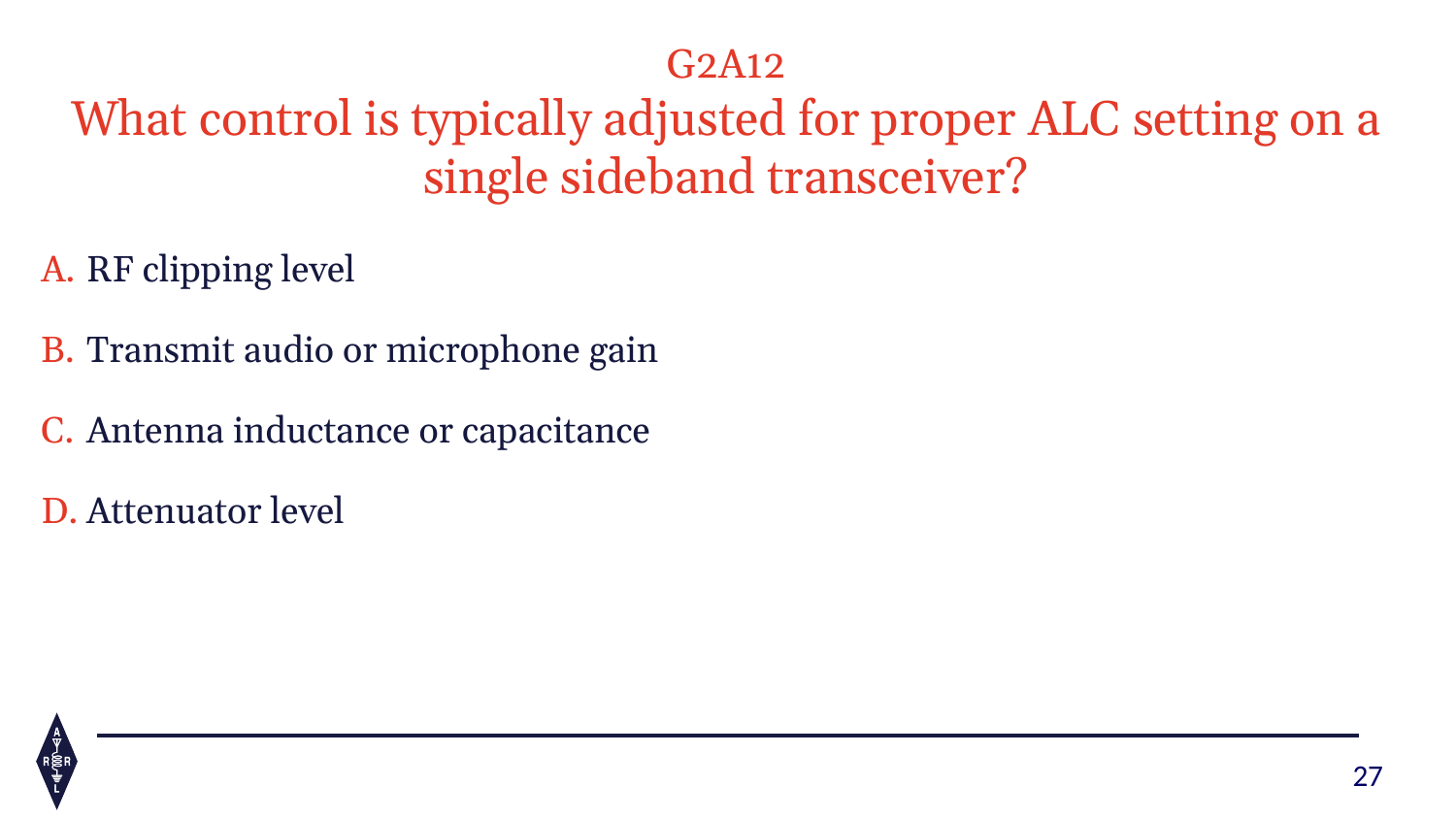

G2A12
What control is typically adjusted for proper ALC setting on a single sideband transceiver?
RF clipping level
Transmit audio or microphone gain
Antenna inductance or capacitance
Attenuator level
27